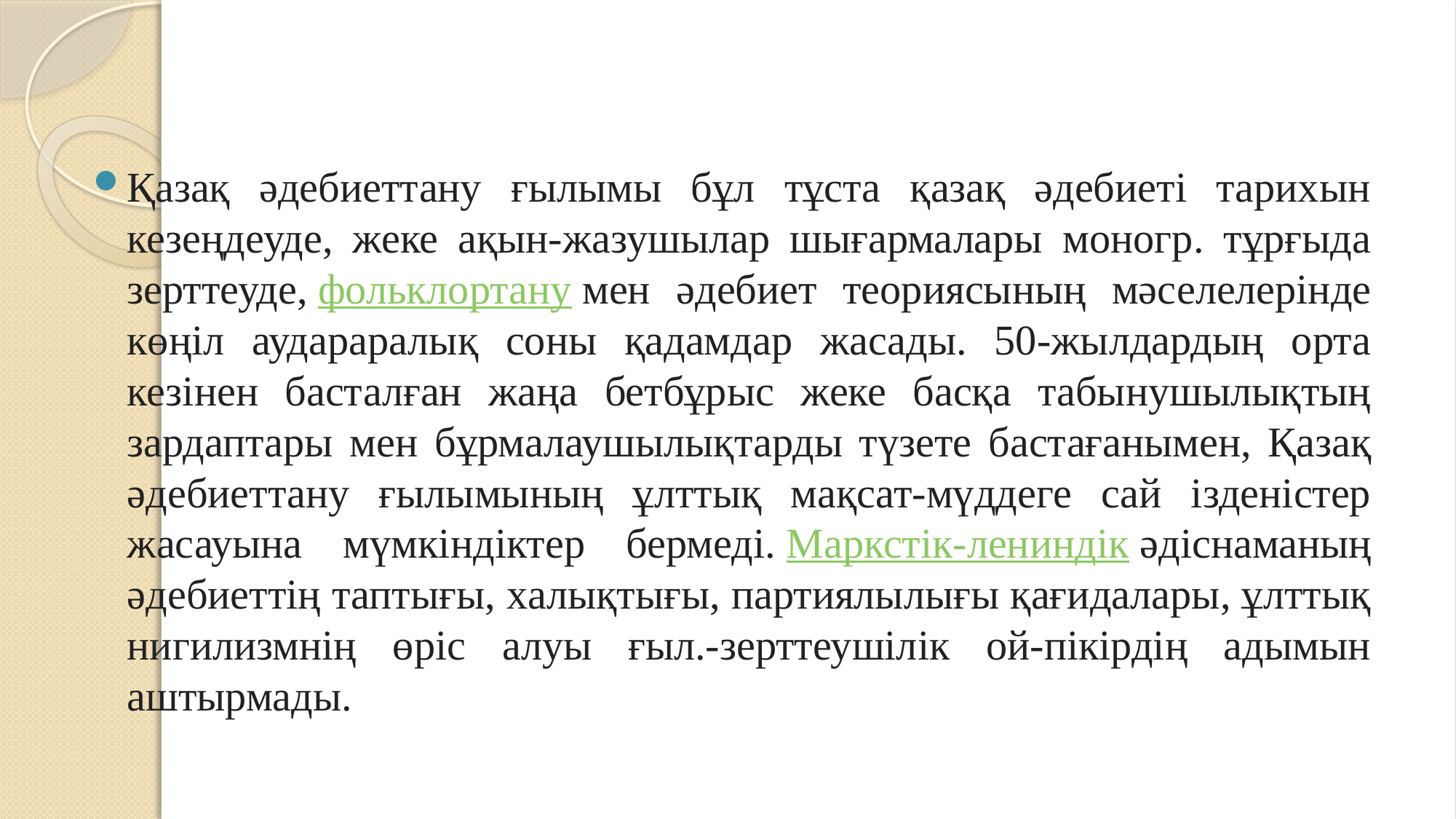

Қазақ әдебиеттану ғылымы бұл тұста қазақ әдебиеті тарихын кезеңдеуде, жеке ақын-жазушылар шығармалары моногр. тұрғыда зерттеуде, фольклортану мен әдебиет теориясының мәселелерінде көңіл аудараралық соны қадамдар жасады. 50-жылдардың орта кезінен басталған жаңа бетбұрыс жеке басқа табынушылықтың зардаптары мен бұрмалаушылықтарды түзете бастағанымен, Қазақ әдебиеттану ғылымының ұлттық мақсат-мүддеге сай ізденістер жасауына мүмкіндіктер бермеді. Маркстік-лениндік әдіснаманың әдебиеттің таптығы, халықтығы, партиялылығы қағидалары, ұлттық нигилизмнің өріс алуы ғыл.-зерттеушілік ой-пікірдің адымын аштырмады.